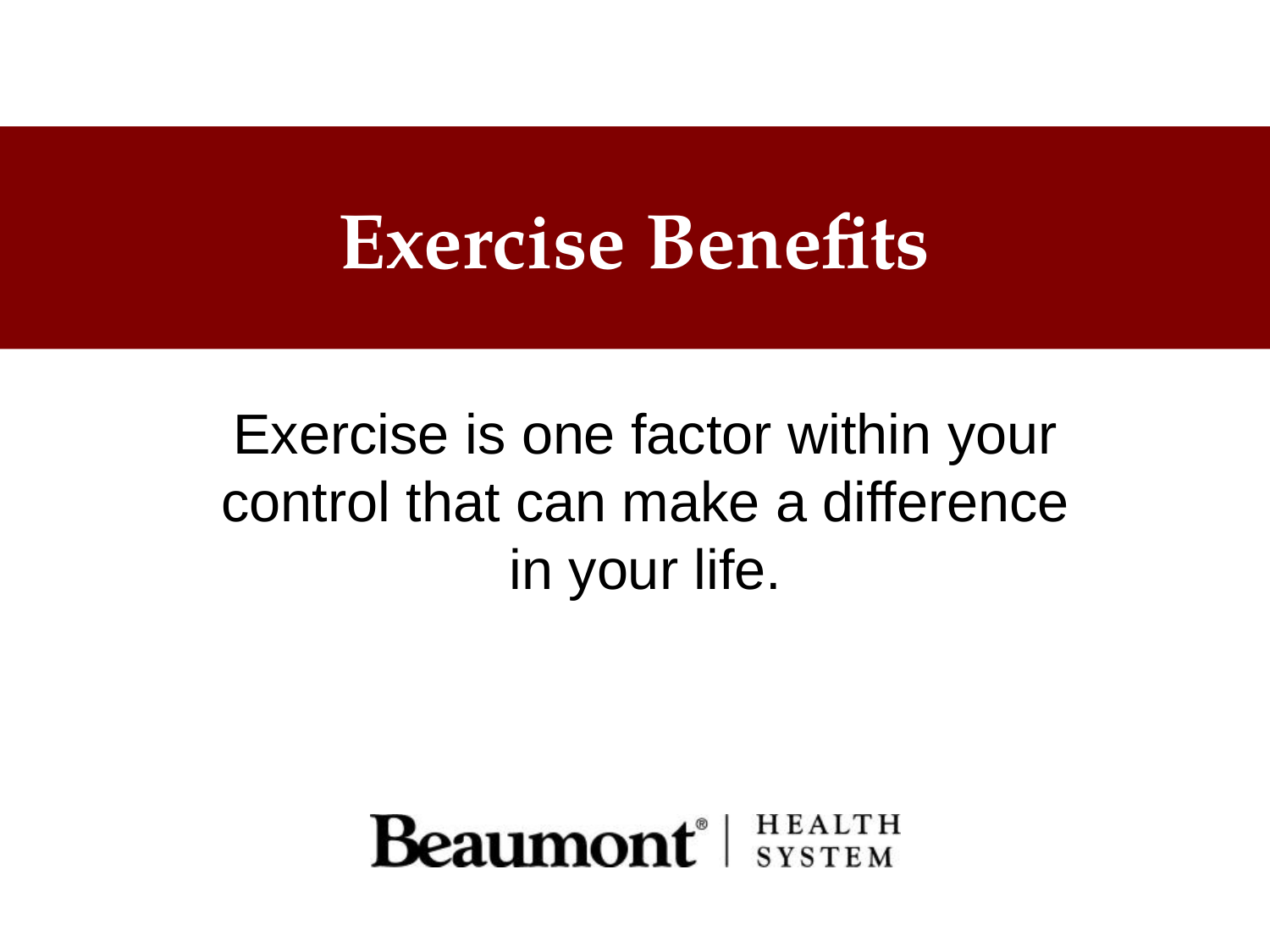

# Exercise Benefits
Exercise is one factor within your control that can make a difference in your life.